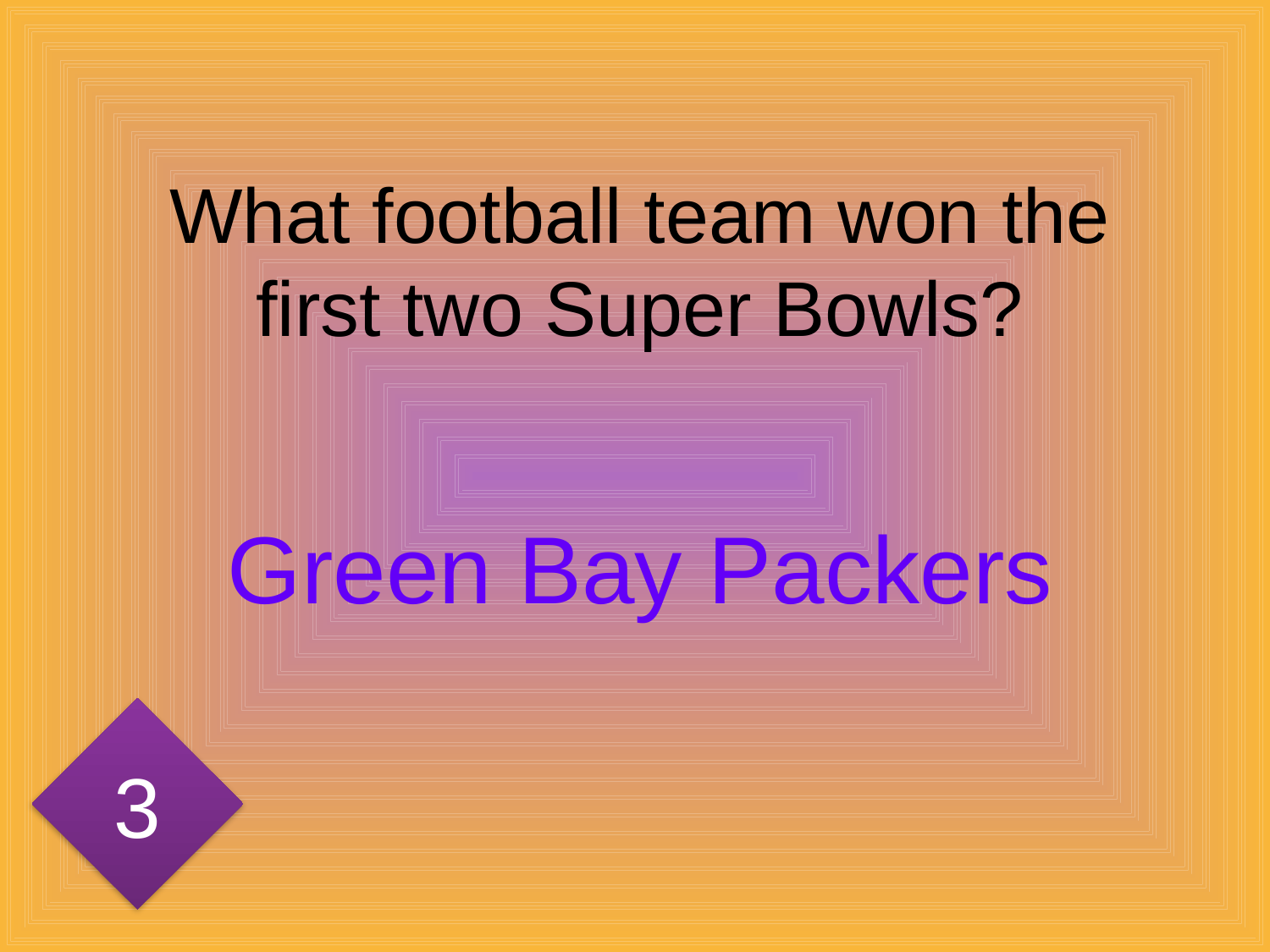

# What football team won the first two Super Bowls?
Green Bay Packers
3